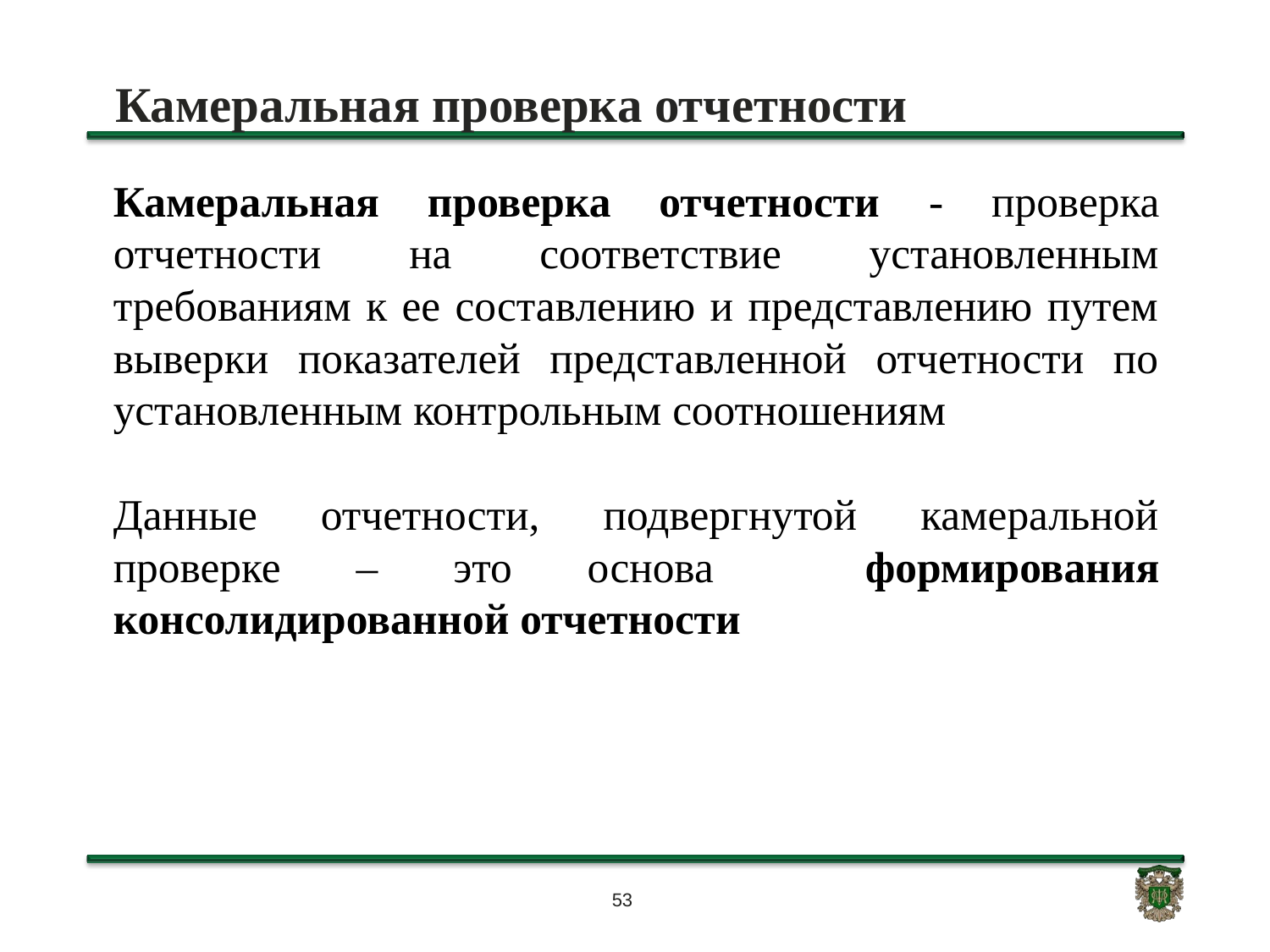

# Камеральная проверка отчетности
Камеральная проверка отчетности - проверка отчетности на соответствие установленным требованиям к ее составлению и представлению путем выверки показателей представленной отчетности по установленным контрольным соотношениям

Данные отчетности, подвергнутой камеральной проверке – это основа  формирования консолидированной отчетности

53